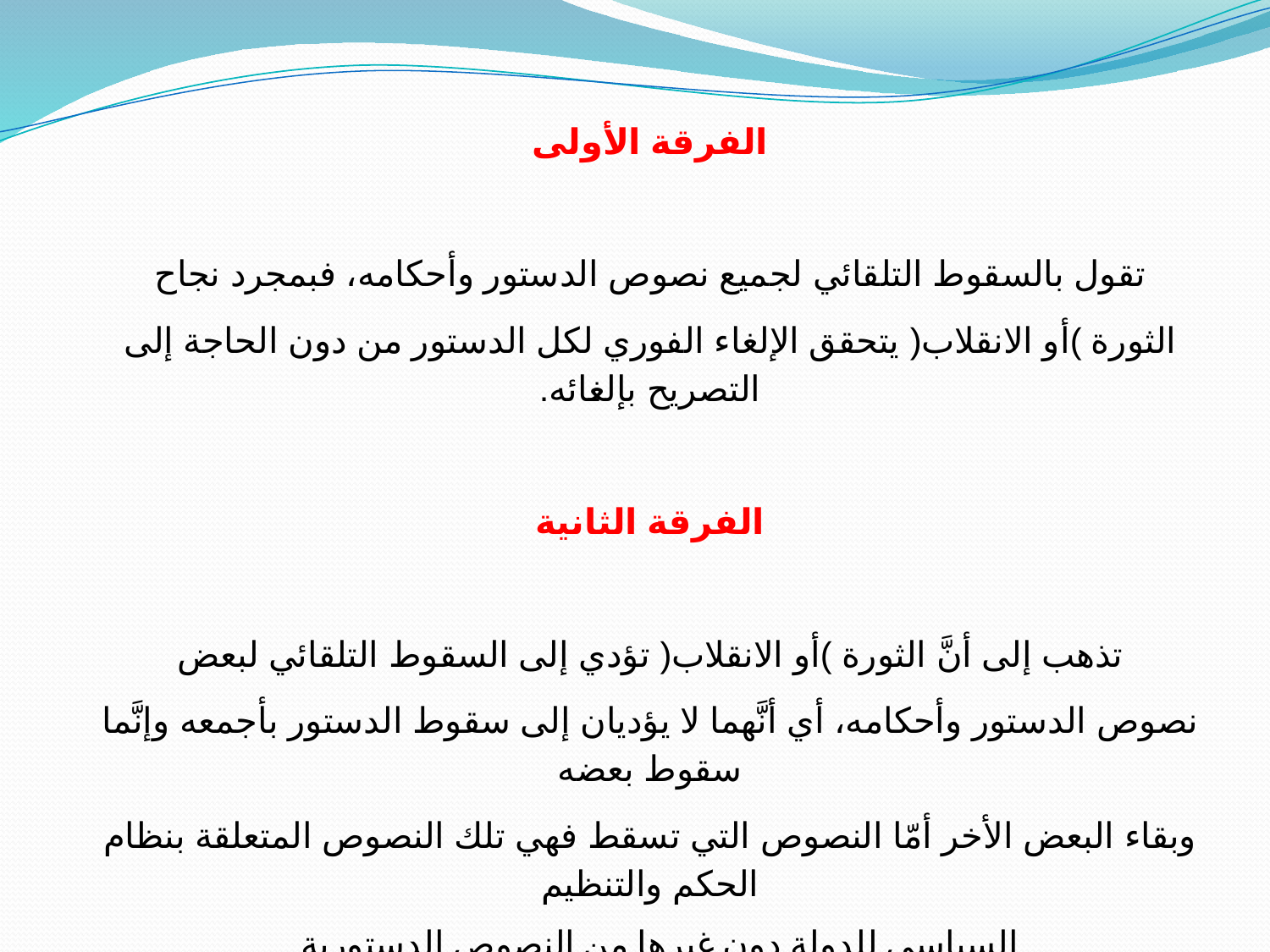

الفرقة الأولى

تقول بالسقوط التلقائي لجميع نصوص الدستور وأحكامه، فبمجرد نجاح
الثورة )أو الانقلاب( يتحقق الإلغاء الفوري لكل الدستور من دون الحاجة إلى التصريح بإلغائه.

الفرقة الثانية

تذهب إلى أنَّ الثورة )أو الانقلاب( تؤدي إلى السقوط التلقائي لبعض
نصوص الدستور وأحكامه، أي أنَّهما لا يؤديان إلى سقوط الدستور بأجمعه وإنَّما سقوط بعضه
وبقاء البعض الأخر أمّا النصوص التي تسقط فهي تلك النصوص المتعلقة بنظام الحكم والتنظيم
السياسي للدولة دون غيرها من النصوص الدستورية..